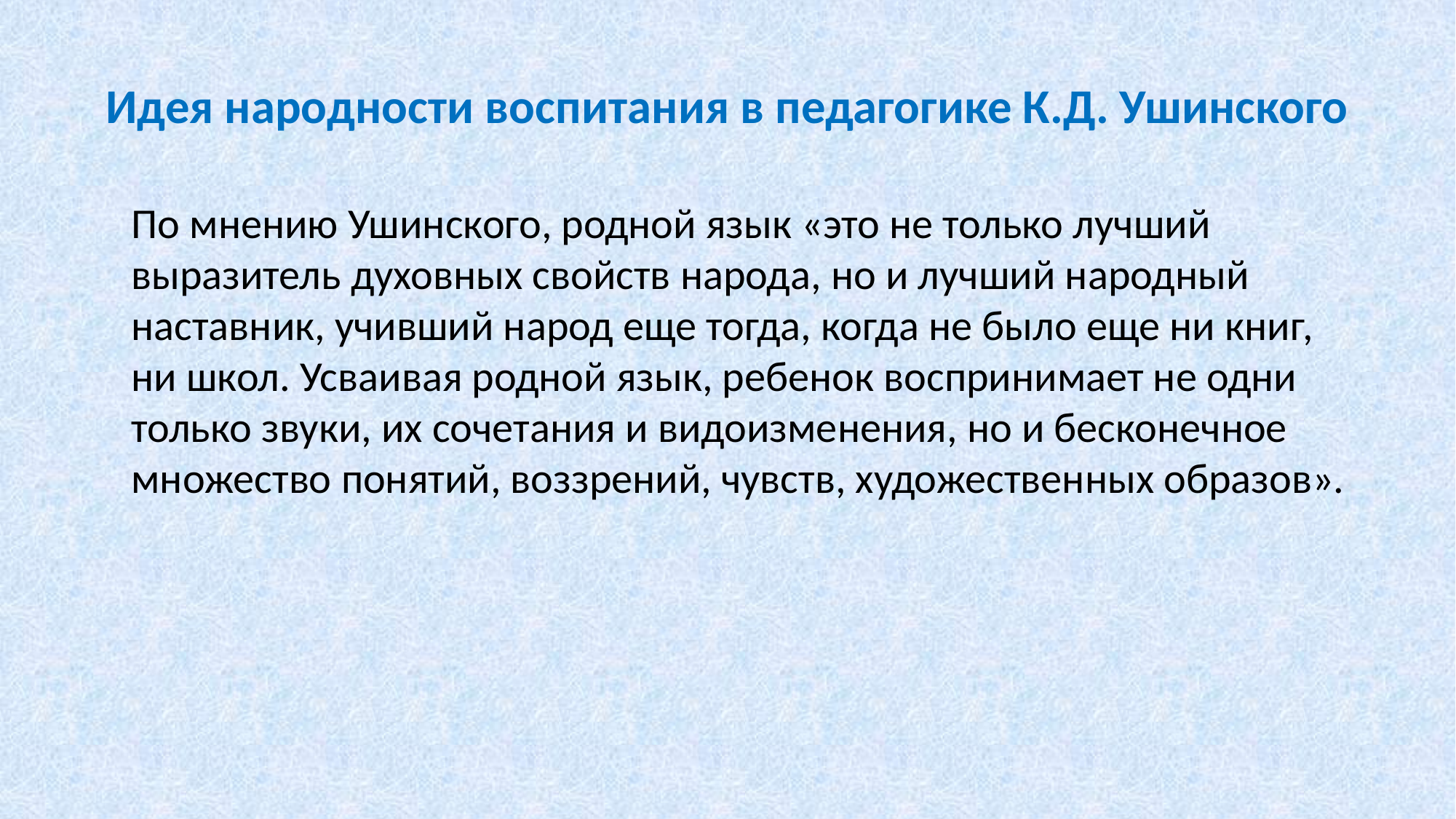

Идея народности воспитания в педагогике К.Д. Ушинского
По мнению Ушинского, родной язык «это не только лучший выразитель духовных свойств народа, но и лучший народный наставник, учивший народ еще тогда, когда не было еще ни книг, ни школ. Усваивая родной язык, ребенок воспринимает не одни только звуки, их сочетания и видоизменения, но и бесконечное множество понятий, воззрений, чувств, художественных образов».